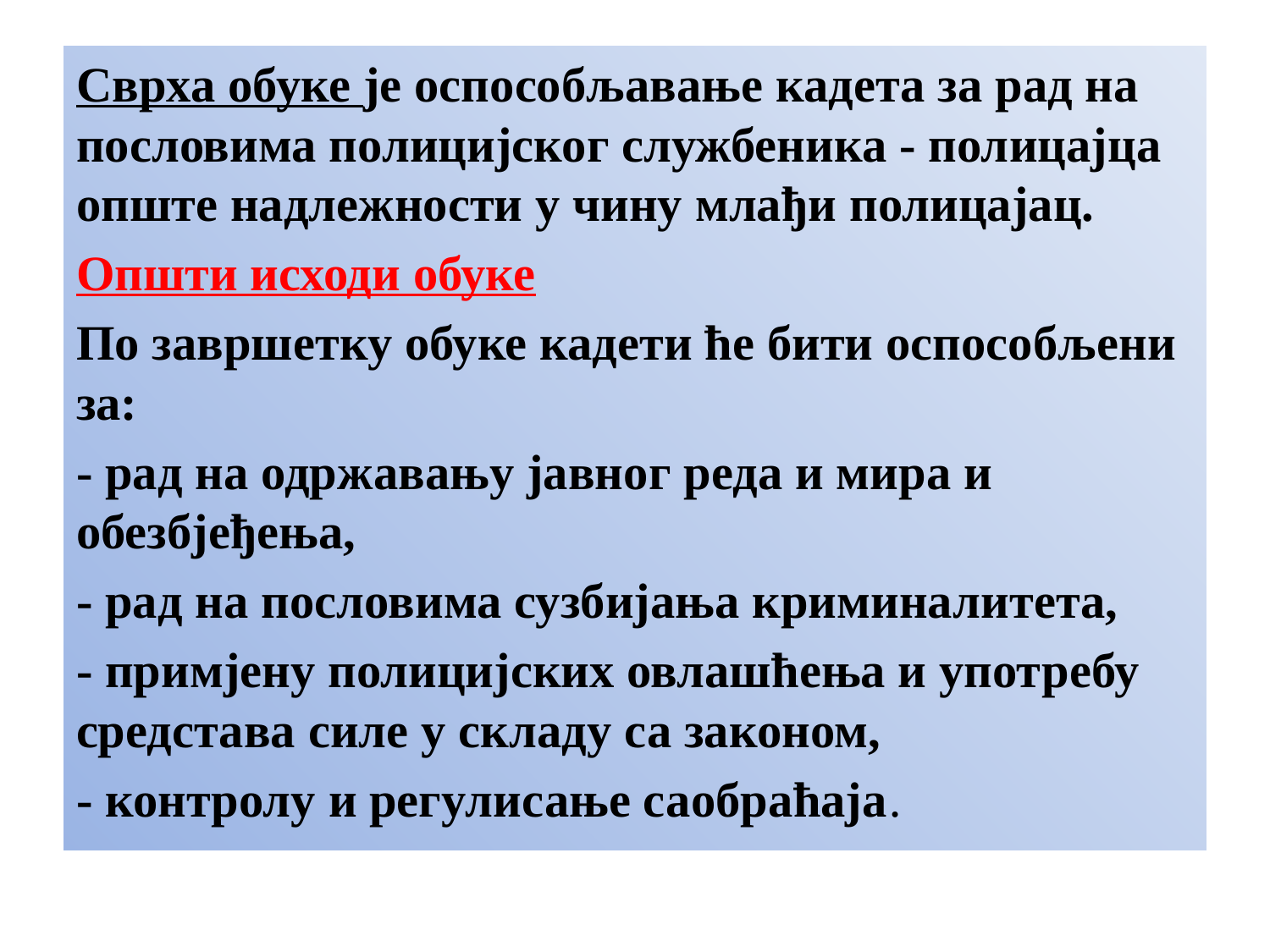

Сврха обуке је оспособљавање кадета за рад на пословима полицијског службеника - полицајца опште надлежности у чину млађи полицајац.
Општи исходи обуке
По завршетку обуке кадети ће бити оспособљени за:
- рад на одржавању јавног реда и мира и обезбјеђења,
- рад на пословима сузбијања криминалитета,
- примјену полицијских овлашћења и употребу средстава силе у складу са законом,
- контролу и регулисање саобраћаја.